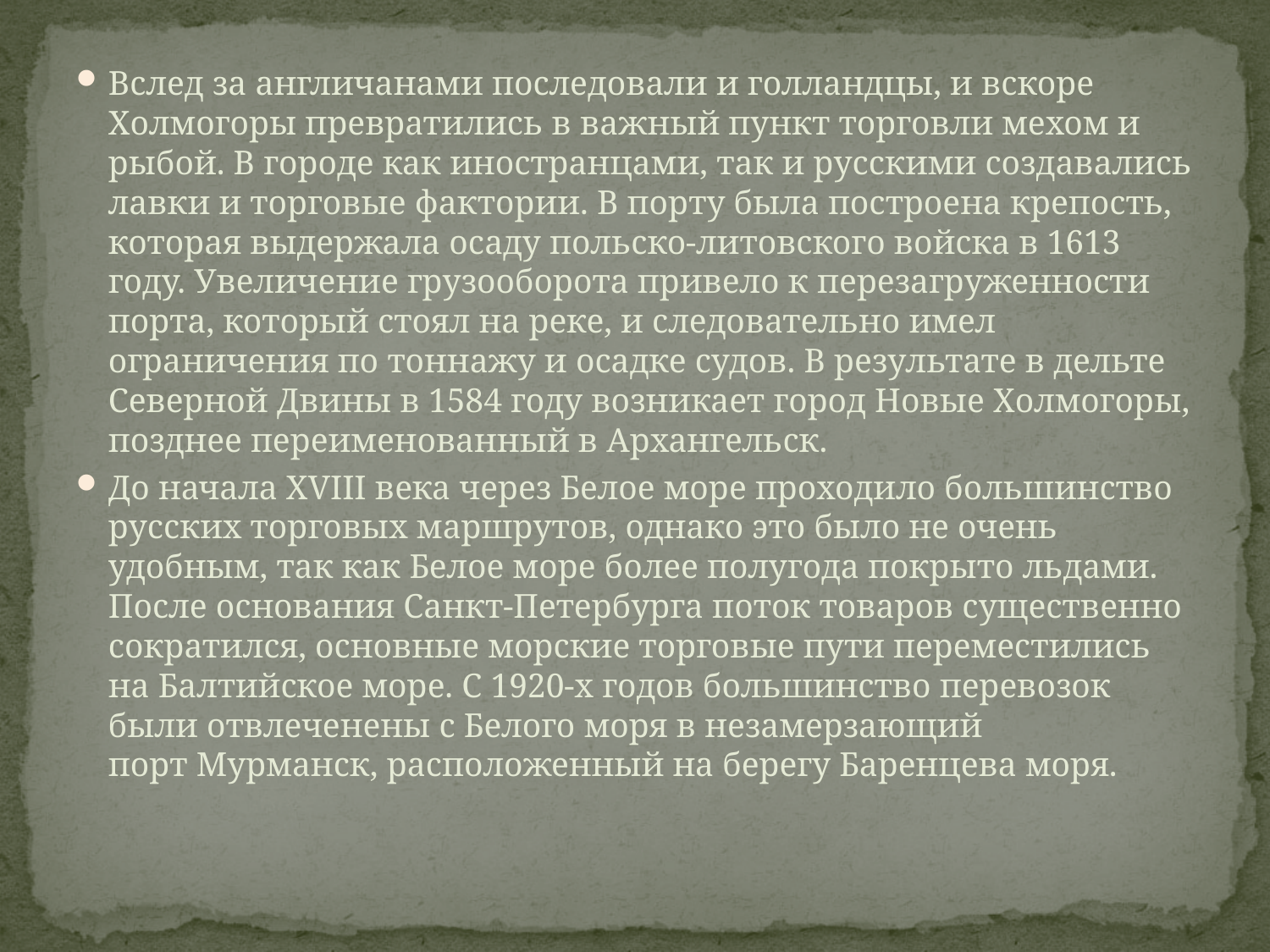

Вслед за англичанами последовали и голландцы, и вскоре Холмогоры превратились в важный пункт торговли мехом и рыбой. В городе как иностранцами, так и русскими создавались лавки и торговые фактории. В порту была построена крепость, которая выдержала осаду польско-литовского войска в 1613 году. Увеличение грузооборота привело к перезагруженности порта, который стоял на реке, и следовательно имел ограничения по тоннажу и осадке судов. В результате в дельте Северной Двины в 1584 году возникает город Новые Холмогоры, позднее переименованный в Архангельск.
До начала XVIII века через Белое море проходило большинство русских торговых маршрутов, однако это было не очень удобным, так как Белое море более полугода покрыто льдами. После основания Санкт-Петербурга поток товаров существенно сократился, основные морские торговые пути переместились на Балтийское море. С 1920-х годов большинство перевозок были отвлеченены с Белого моря в незамерзающий порт Мурманск, расположенный на берегу Баренцева моря.